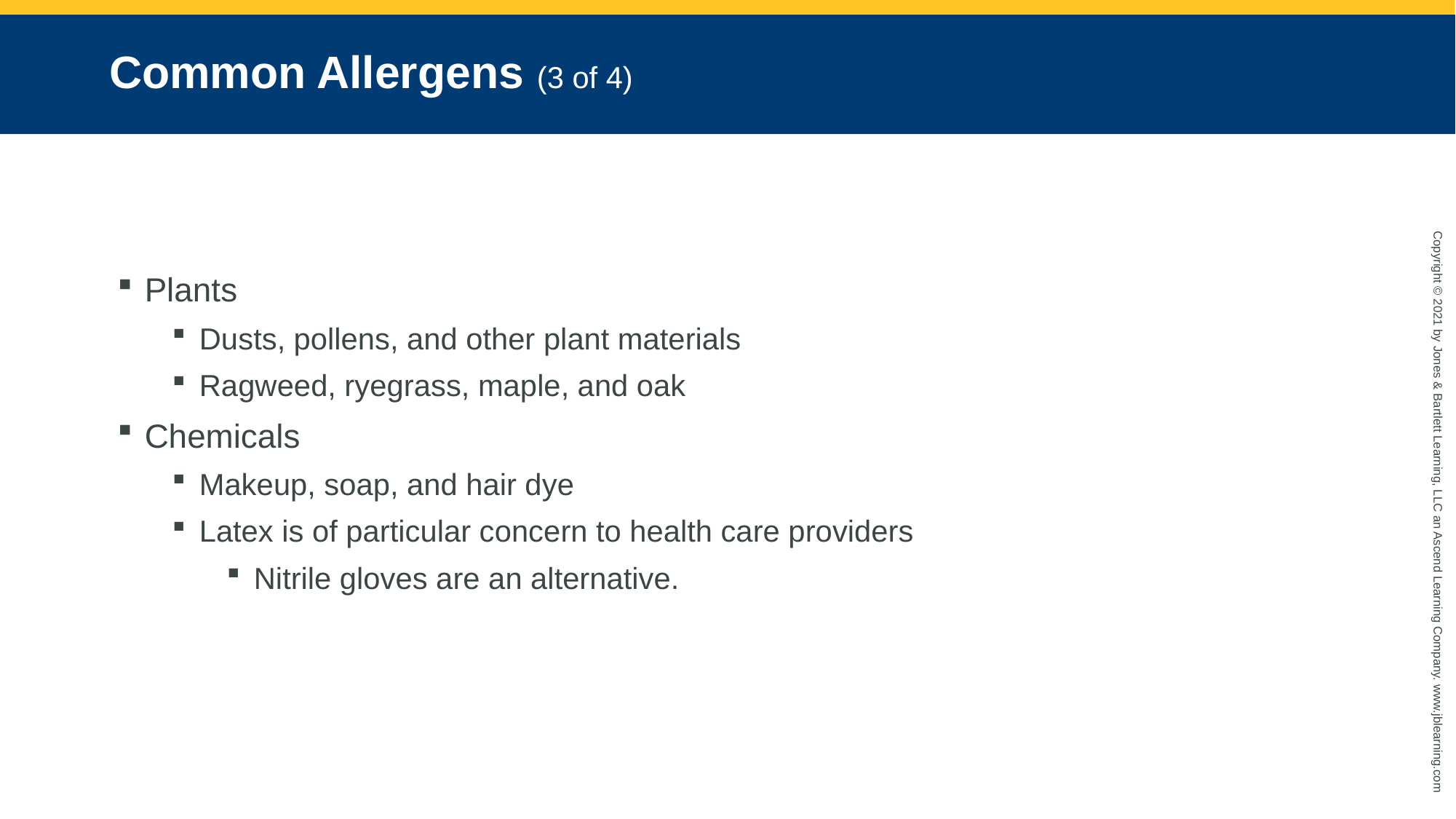

# Common Allergens (3 of 4)
Plants
Dusts, pollens, and other plant materials
Ragweed, ryegrass, maple, and oak
Chemicals
Makeup, soap, and hair dye
Latex is of particular concern to health care providers
Nitrile gloves are an alternative.